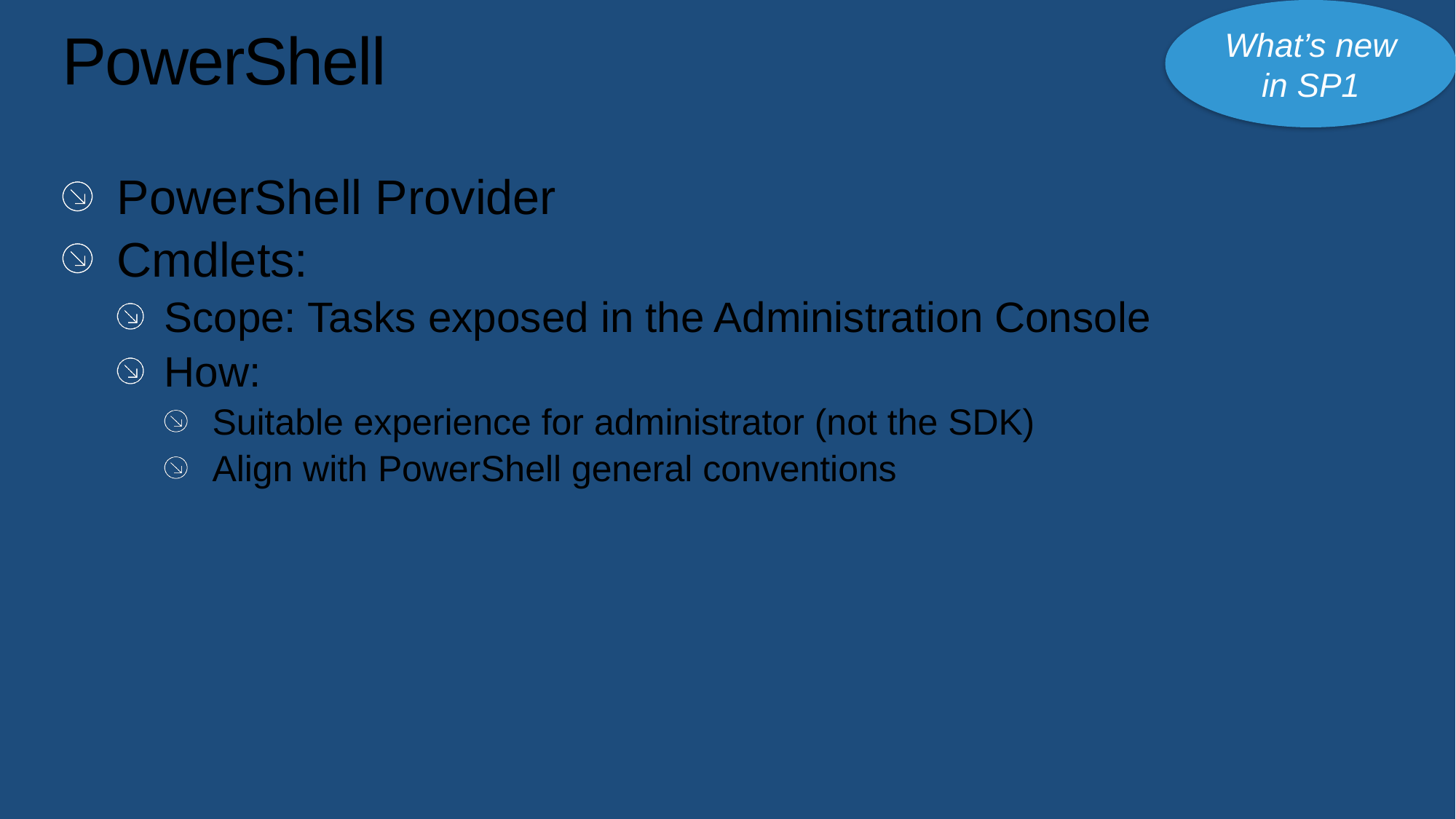

What’s new in SP1
# PowerShell
PowerShell Provider
Cmdlets:
Scope: Tasks exposed in the Administration Console
How:
Suitable experience for administrator (not the SDK)
Align with PowerShell general conventions